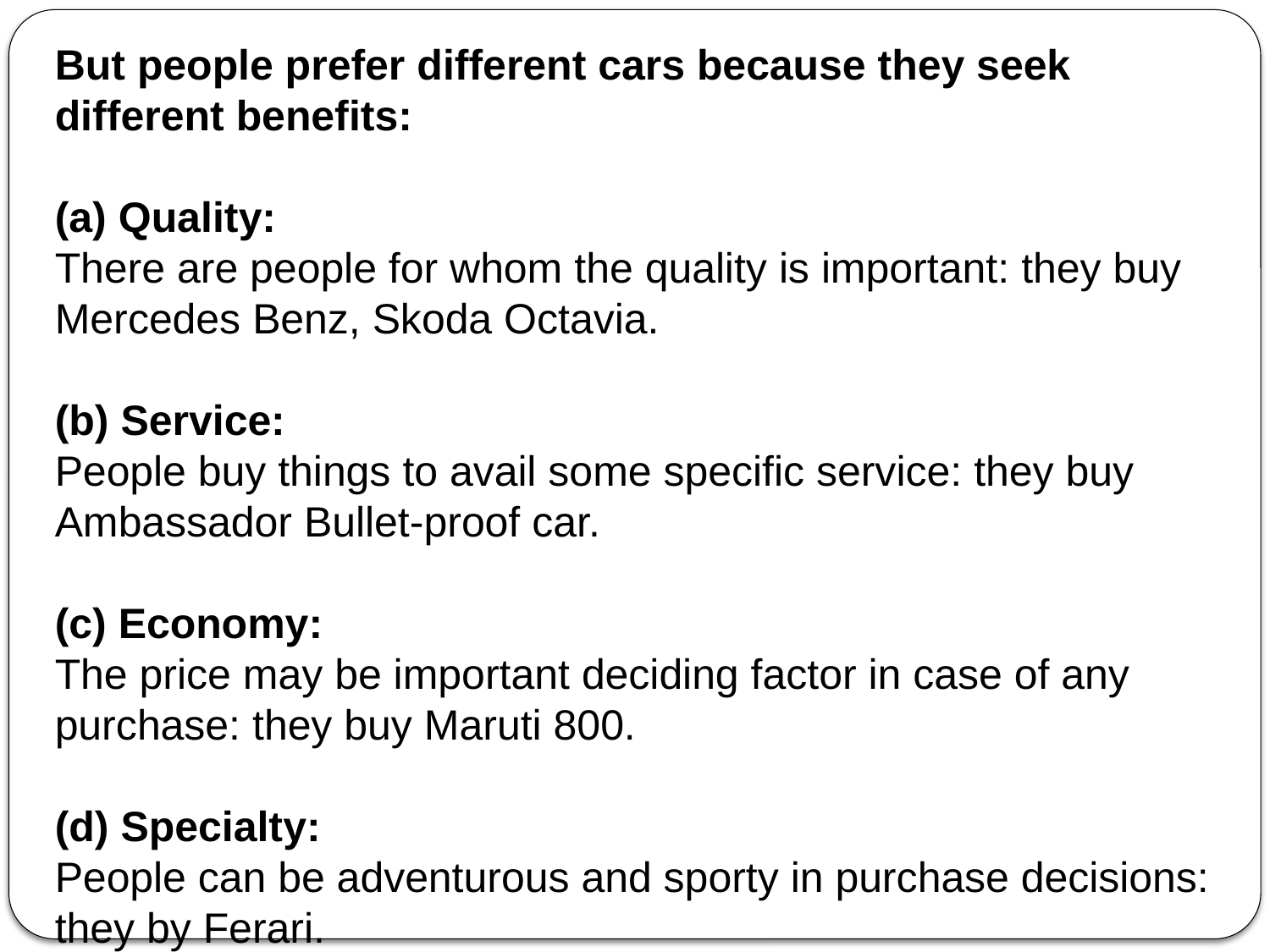

But people prefer different cars because they seek different benefits:

(а) Quality:
There are people for whom the quality is important: they buy Mercedes Benz, Skoda Octavia.

(b) Service:
People buy things to avail some specific service: they buy Ambassador Bullet-proof car.

(c) Economy:
The price may be important deciding factor in case of any purchase: they buy Maruti 800.

(d) Specialty:
People can be adventurous and sporty in purchase decisions: they by Ferari.